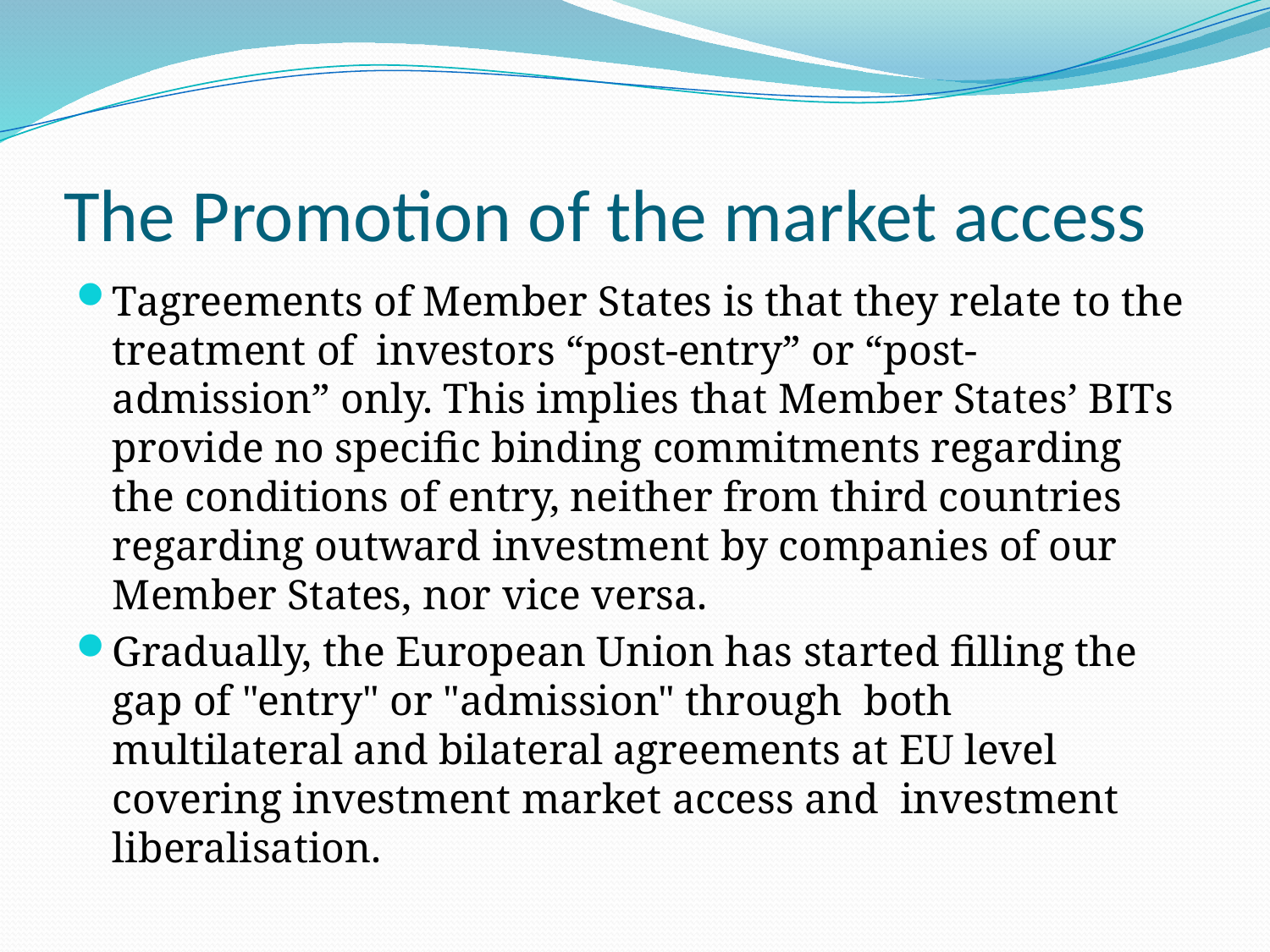

# The Promotion of the market access
Tagreements of Member States is that they relate to the treatment of  investors “post-entry” or “post-admission” only. This implies that Member States’ BITs  provide no specific binding commitments regarding the conditions of entry, neither from third countries regarding outward investment by companies of our Member States, nor vice versa.
Gradually, the European Union has started filling the gap of "entry" or "admission" through  both multilateral and bilateral agreements at EU level covering investment market access and  investment liberalisation.